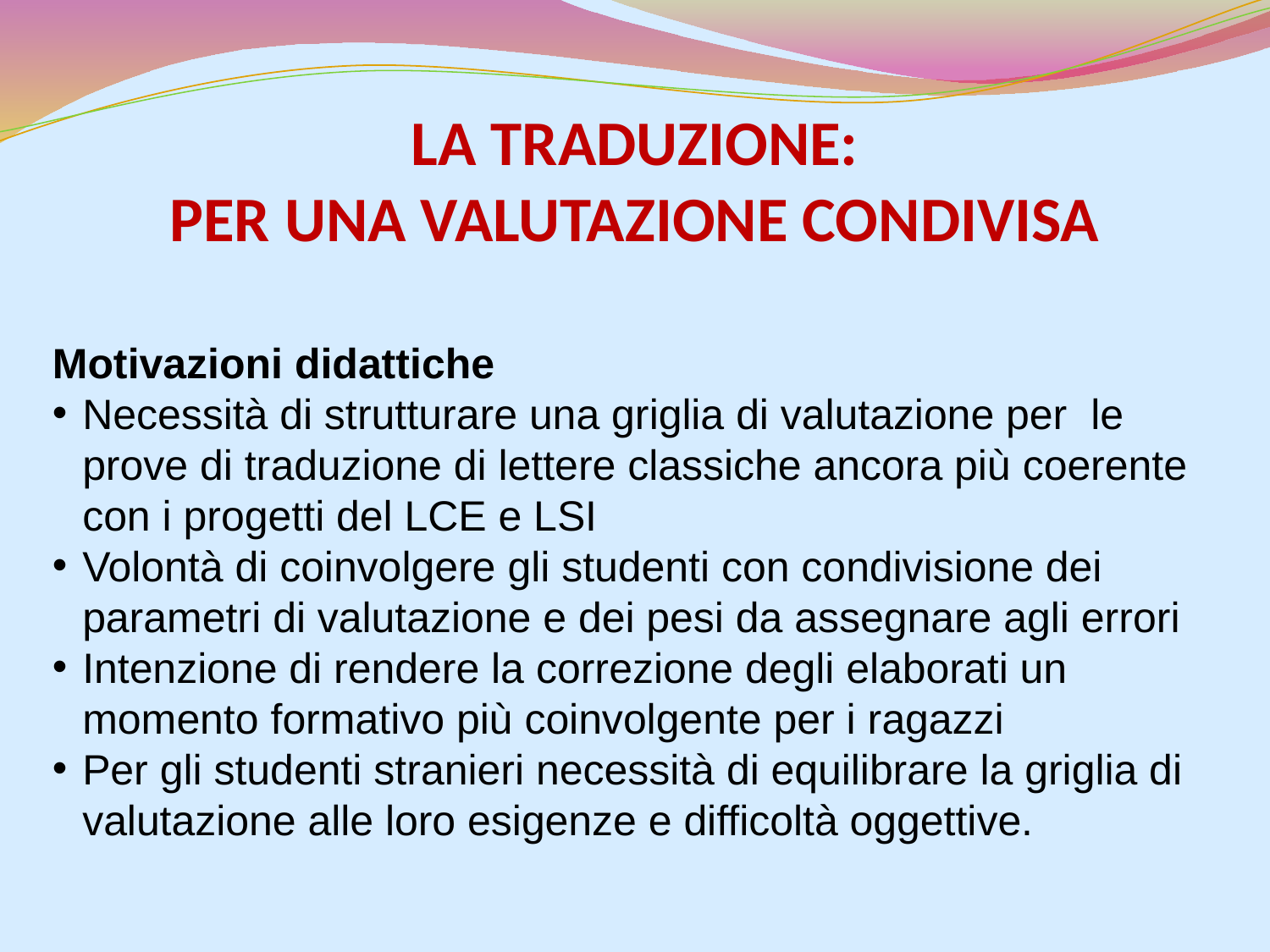

LA TRADUZIONE:
PER UNA VALUTAZIONE CONDIVISA
Motivazioni didattiche
Necessità di strutturare una griglia di valutazione per  le prove di traduzione di lettere classiche ancora più coerente con i progetti del LCE e LSI
Volontà di coinvolgere gli studenti con condivisione dei parametri di valutazione e dei pesi da assegnare agli errori
Intenzione di rendere la correzione degli elaborati un  momento formativo più coinvolgente per i ragazzi
Per gli studenti stranieri necessità di equilibrare la griglia di valutazione alle loro esigenze e difficoltà oggettive.